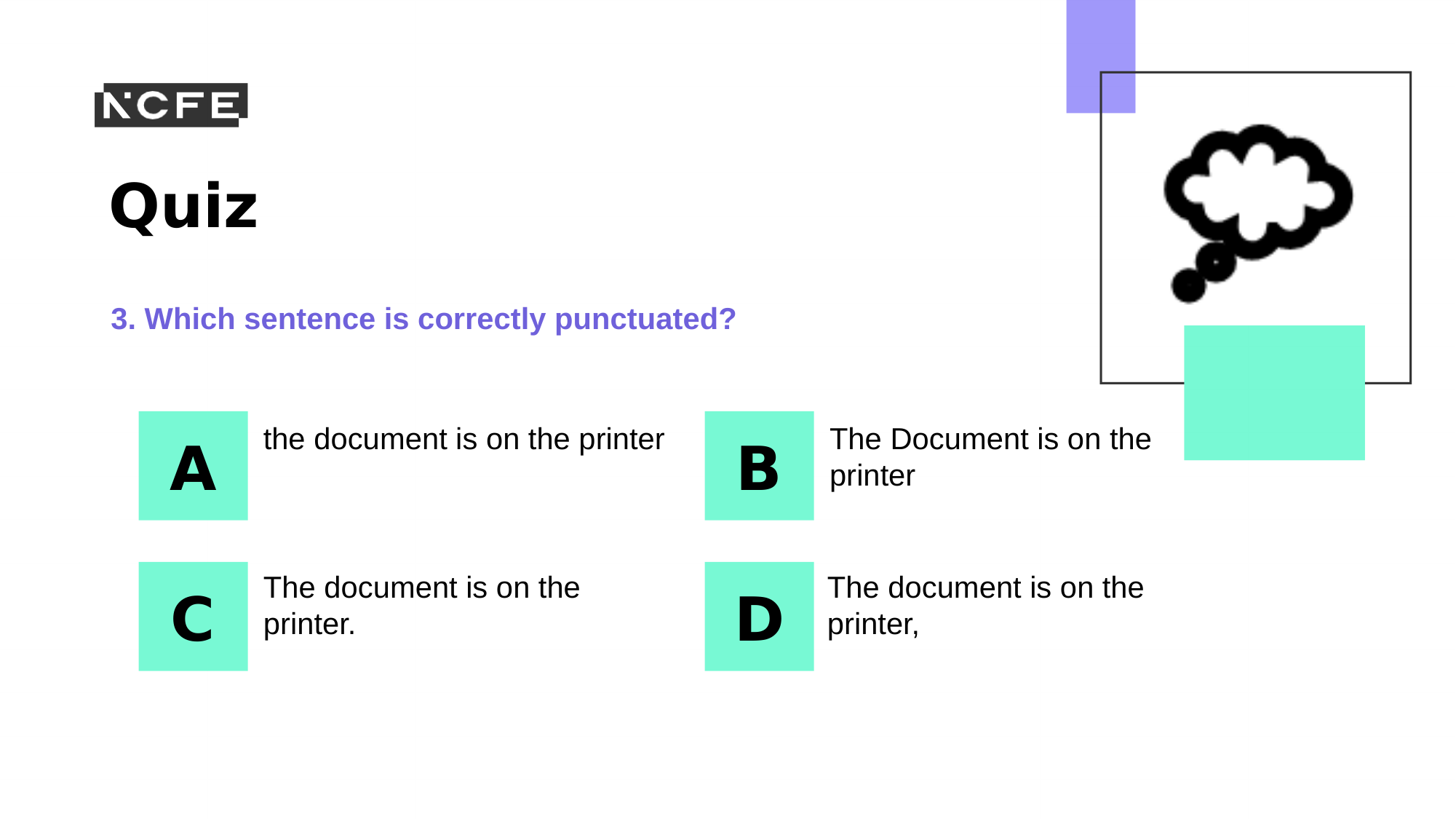

3. Which sentence is correctly punctuated?
the document is on the printer
The Document is on the printer
The document is on the printer.
The document is on the printer,